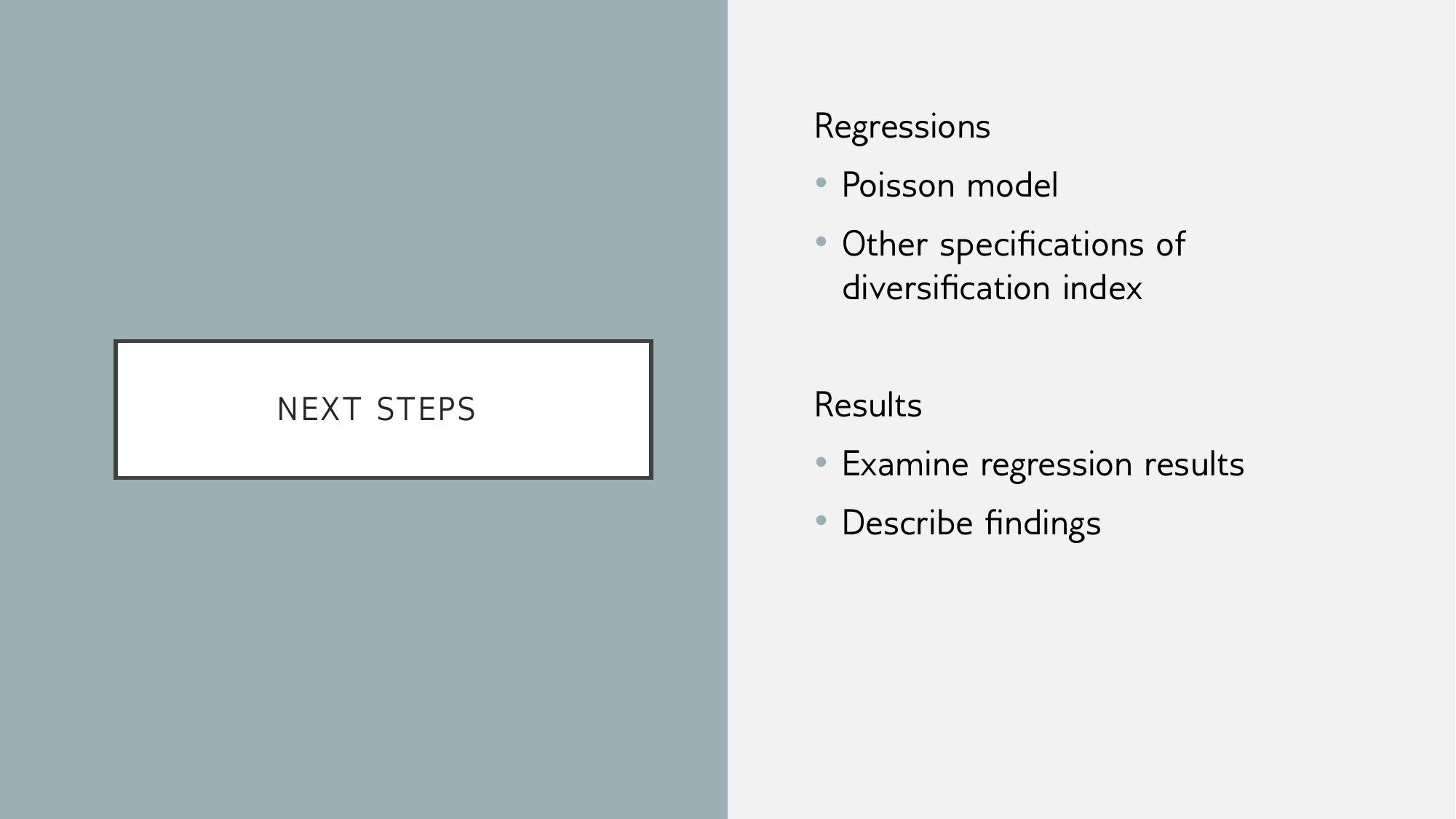

Regressions
Poisson model
Other specifications of diversification index

Results
Examine regression results
Describe findings
# next steps